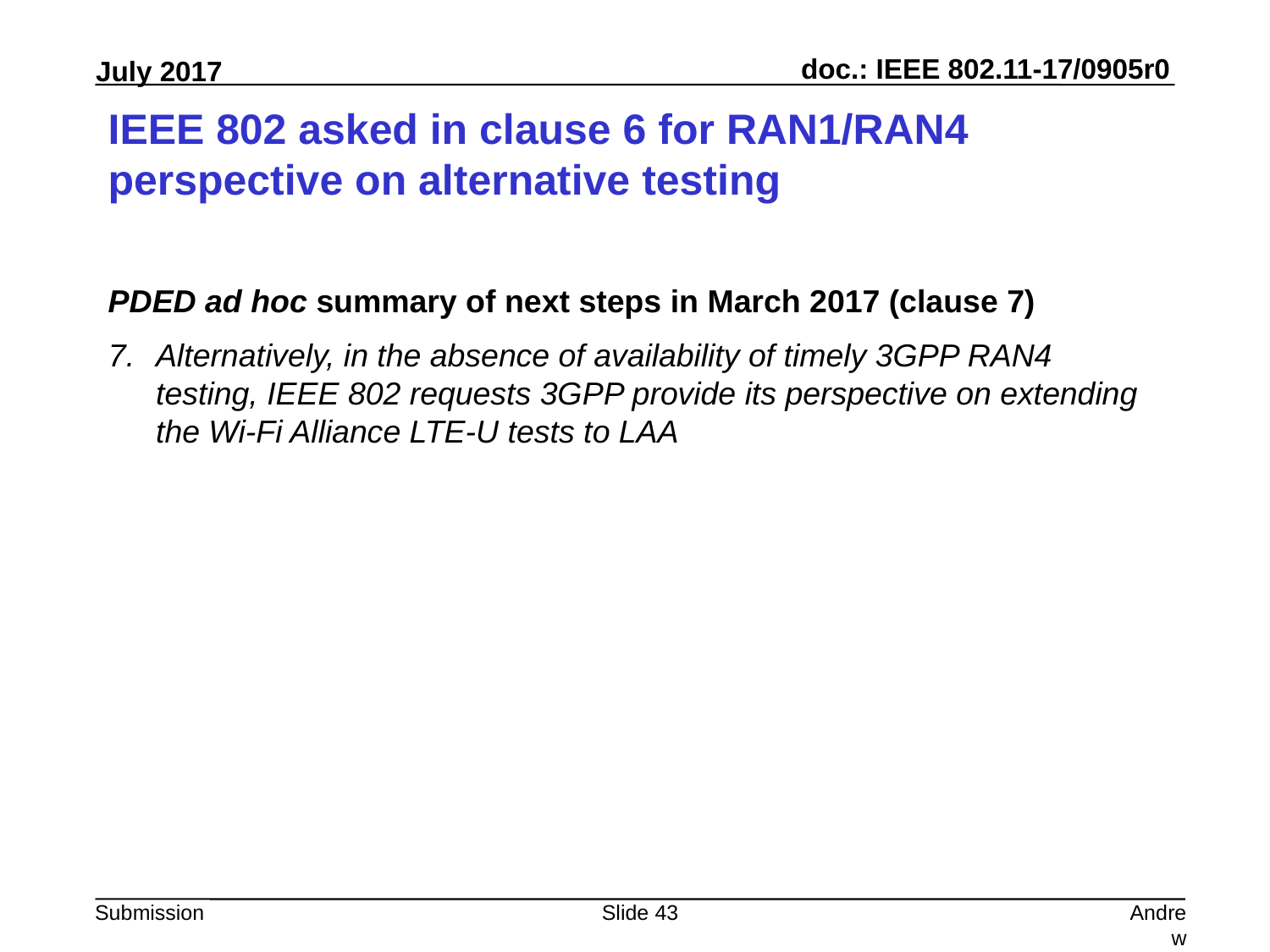

# IEEE 802 asked in clause 6 for RAN1/RAN4 perspective on alternative testing
PDED ad hoc summary of next steps in March 2017 (clause 7)
Alternatively, in the absence of availability of timely 3GPP RAN4 testing, IEEE 802 requests 3GPP provide its perspective on extending the Wi-Fi Alliance LTE-U tests to LAA
Slide 43
Andrew Myles, Cisco